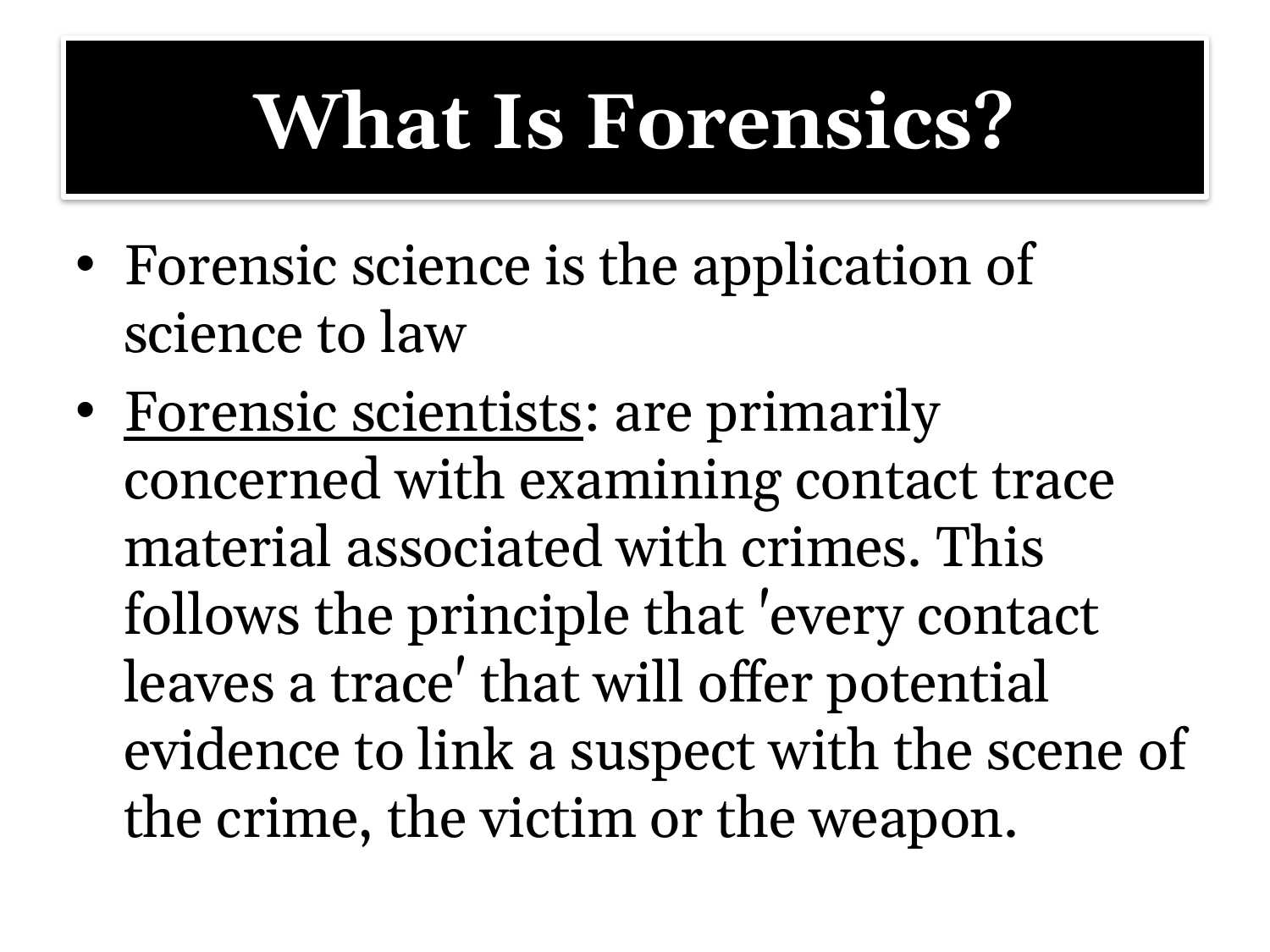

# What Is Forensics?
Forensic science is the application of science to law
Forensic scientists: are primarily concerned with examining contact trace material associated with crimes. This follows the principle that 'every contact leaves a trace' that will offer potential evidence to link a suspect with the scene of the crime, the victim or the weapon.